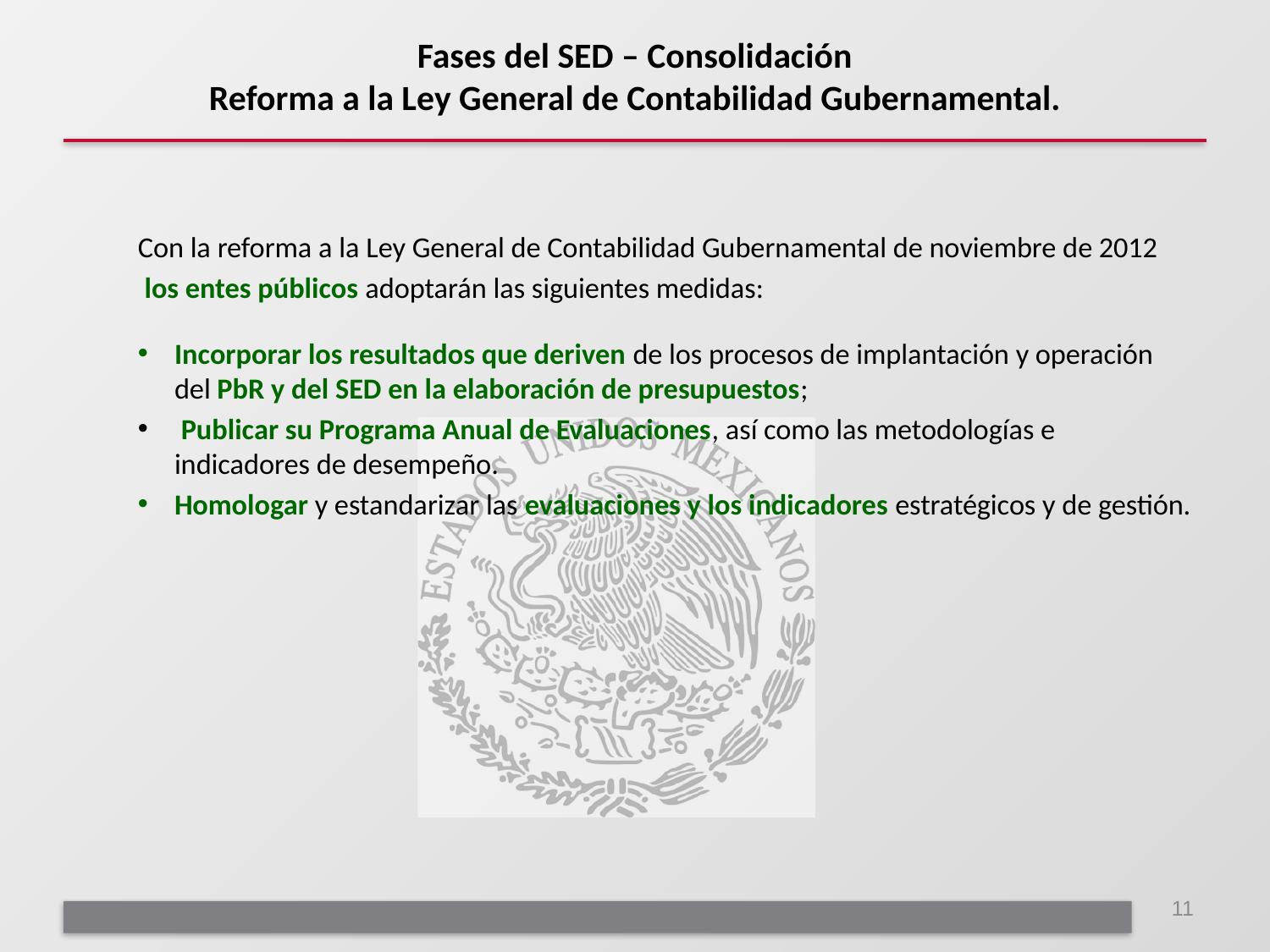

Fases del SED – Consolidación
Reforma a la Ley General de Contabilidad Gubernamental.
Con la reforma a la Ley General de Contabilidad Gubernamental de noviembre de 2012
 los entes públicos adoptarán las siguientes medidas:

Incorporar los resultados que deriven de los procesos de implantación y operación del PbR y del SED en la elaboración de presupuestos;
 Publicar su Programa Anual de Evaluaciones, así como las metodologías e indicadores de desempeño.
Homologar y estandarizar las evaluaciones y los indicadores estratégicos y de gestión.
11